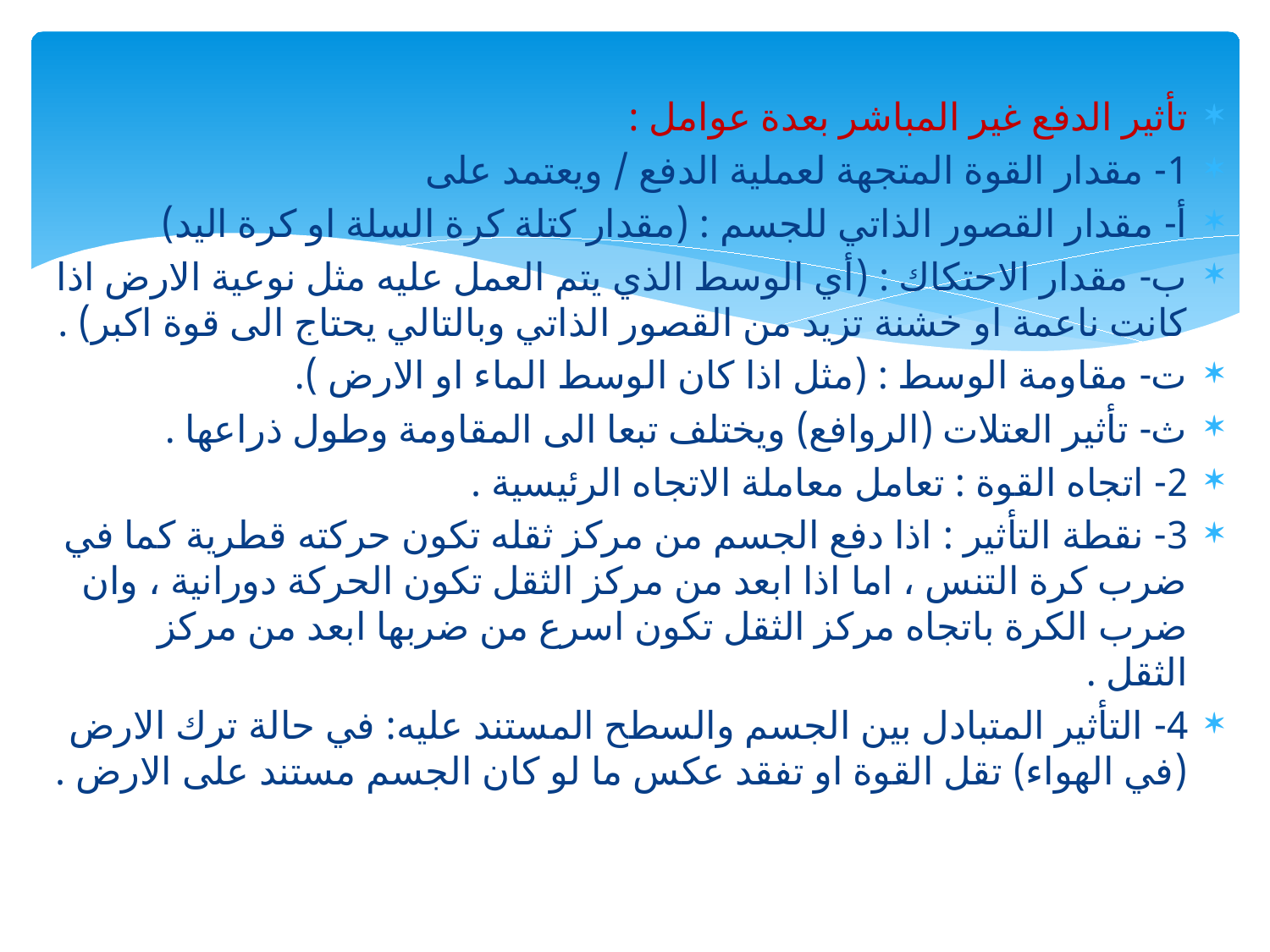

تأثير الدفع غير المباشر بعدة عوامل :
1- مقدار القوة المتجهة لعملية الدفع / ويعتمد على
أ- مقدار القصور الذاتي للجسم : (مقدار كتلة كرة السلة او كرة اليد)
ب- مقدار الاحتكاك : (أي الوسط الذي يتم العمل عليه مثل نوعية الارض اذا كانت ناعمة او خشنة تزيد من القصور الذاتي وبالتالي يحتاج الى قوة اكبر) .
ت- مقاومة الوسط : (مثل اذا كان الوسط الماء او الارض ).
ث- تأثير العتلات (الروافع) ويختلف تبعا الى المقاومة وطول ذراعها .
2- اتجاه القوة : تعامل معاملة الاتجاه الرئيسية .
3- نقطة التأثير : اذا دفع الجسم من مركز ثقله تكون حركته قطرية كما في ضرب كرة التنس ، اما اذا ابعد من مركز الثقل تكون الحركة دورانية ، وان ضرب الكرة باتجاه مركز الثقل تكون اسرع من ضربها ابعد من مركز الثقل .
4- التأثير المتبادل بين الجسم والسطح المستند عليه: في حالة ترك الارض (في الهواء) تقل القوة او تفقد عكس ما لو كان الجسم مستند على الارض .